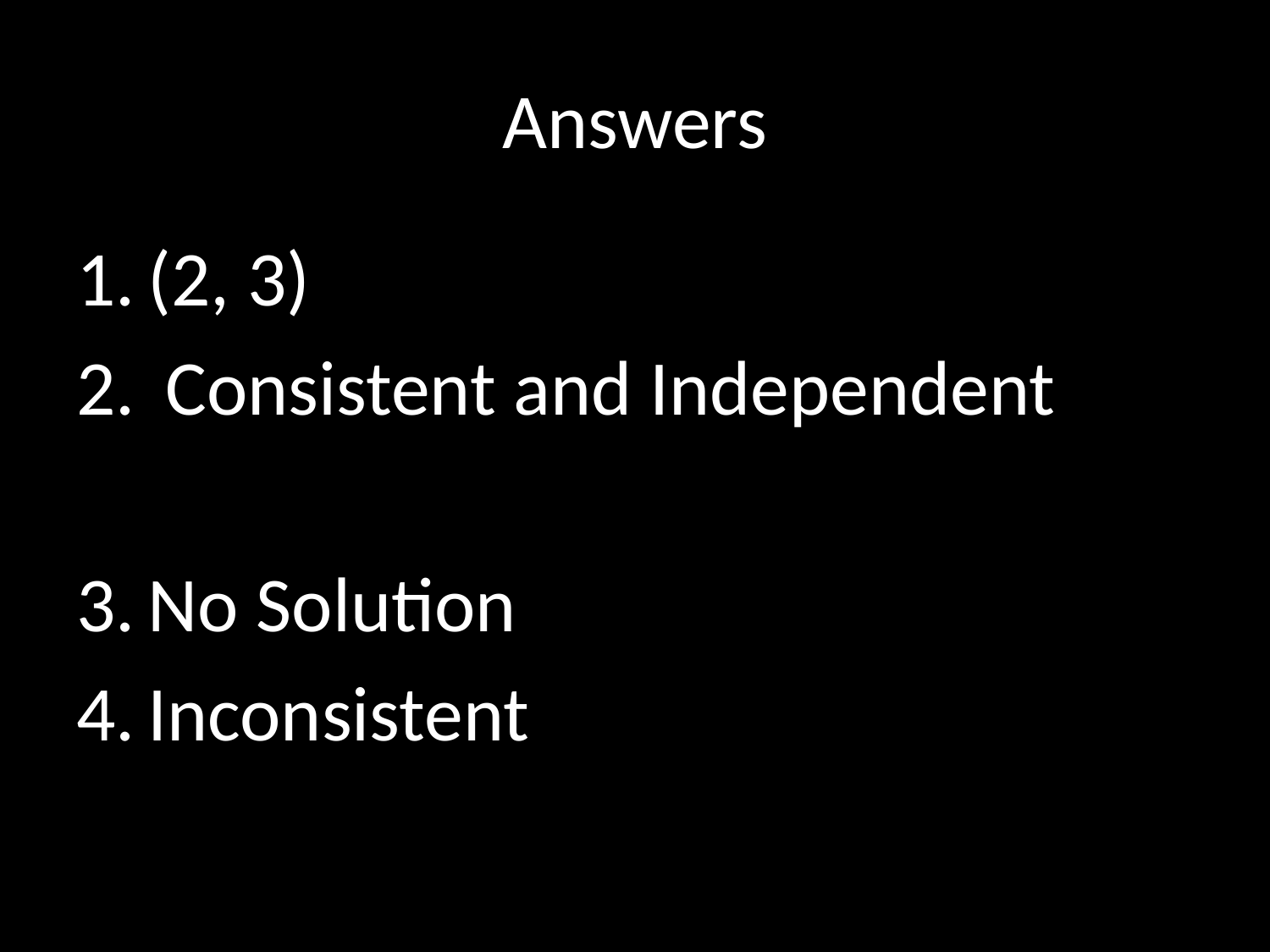

# Answers
(2, 3)
 Consistent and Independent

No Solution
Inconsistent